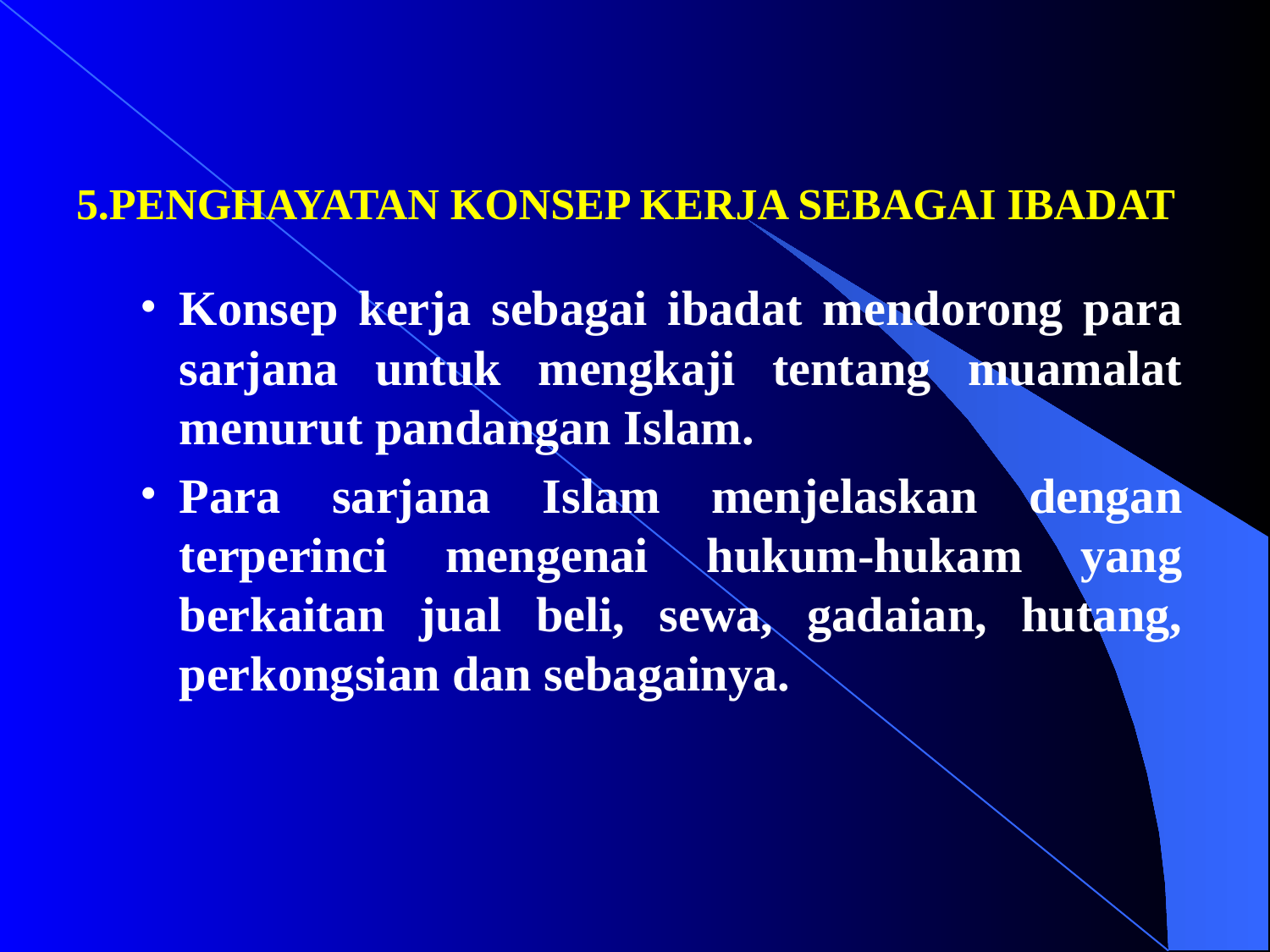

5.PENGHAYATAN KONSEP KERJA SEBAGAI IBADAT

Konsep kerja sebagai ibadat mendorong para sarjana untuk mengkaji tentang muamalat menurut pandangan Islam.
Para sarjana Islam menjelaskan dengan terperinci mengenai hukum-hukam yang berkaitan jual beli, sewa, gadaian, hutang, perkongsian dan sebagainya.